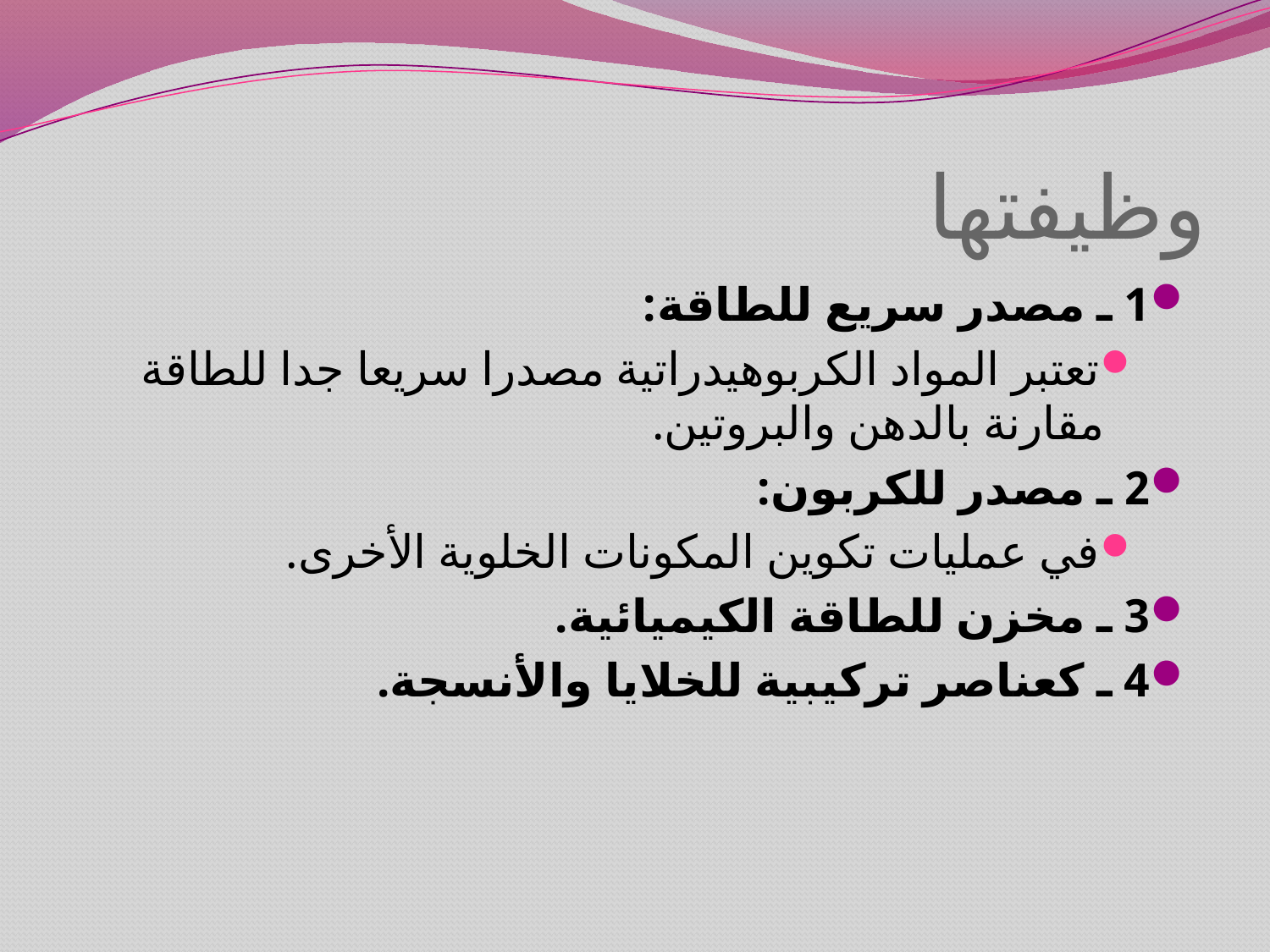

# وظيفتها
1 ـ مصدر سريع للطاقة:
تعتبر المواد الكربوهيدراتية مصدرا سريعا جدا للطاقة مقارنة بالدهن والبروتين.
2 ـ مصدر للكربون:
في عمليات تكوين المكونات الخلوية الأخرى.
3 ـ مخزن للطاقة الكيميائية.
4 ـ كعناصر تركيبية للخلايا والأنسجة.